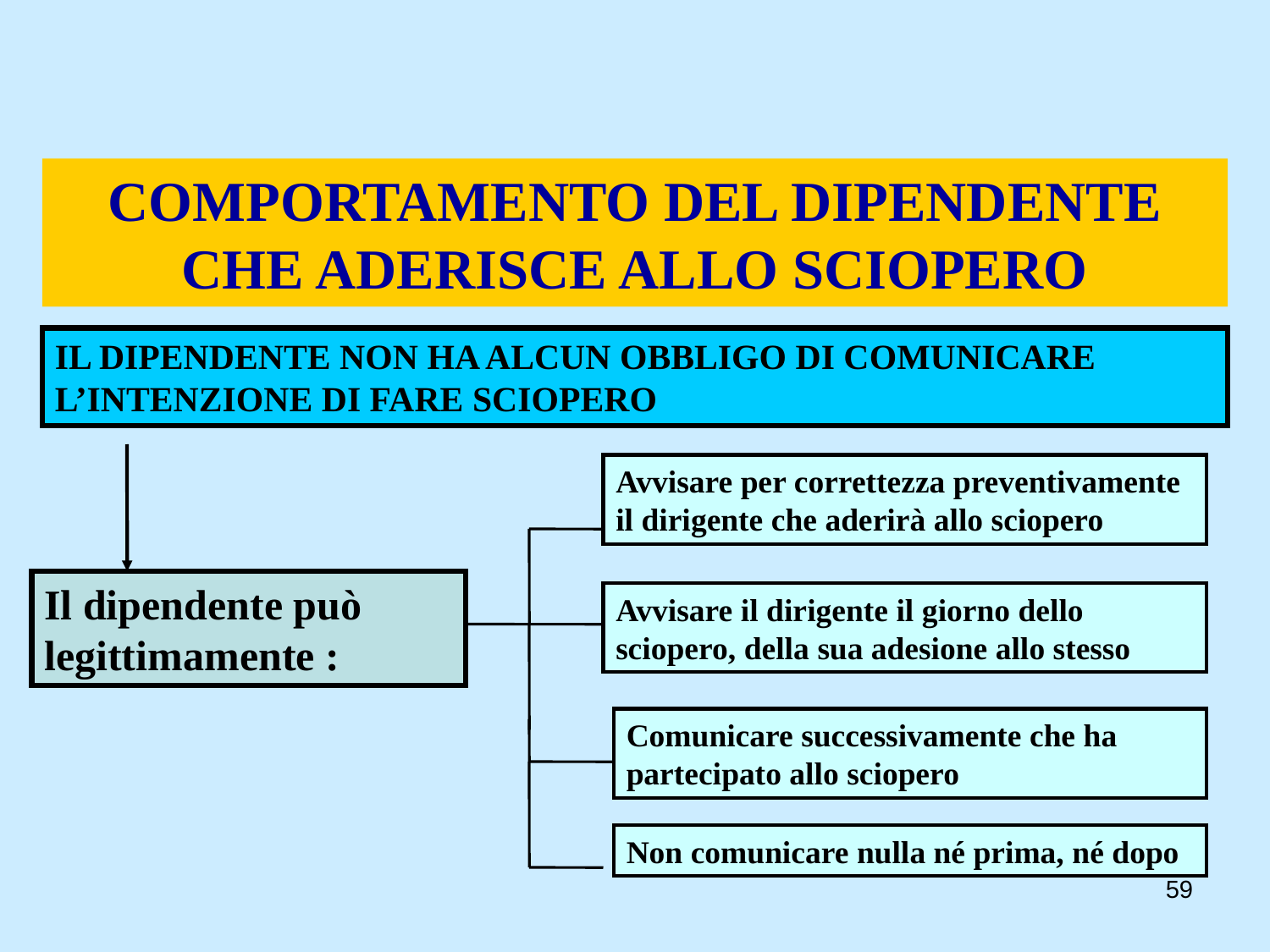

COMPORTAMENTO DEL DIPENDENTE CHE ADERISCE ALLO SCIOPERO
IL DIPENDENTE NON HA ALCUN OBBLIGO DI COMUNICARE L’INTENZIONE DI FARE SCIOPERO

Avvisare per correttezza preventivamente il dirigente che aderirà allo sciopero

Il dipendente può legittimamente :
Avvisare il dirigente il giorno dello sciopero, della sua adesione allo stesso

Comunicare successivamente che ha partecipato allo sciopero

Non comunicare nulla né prima, né dopo
59